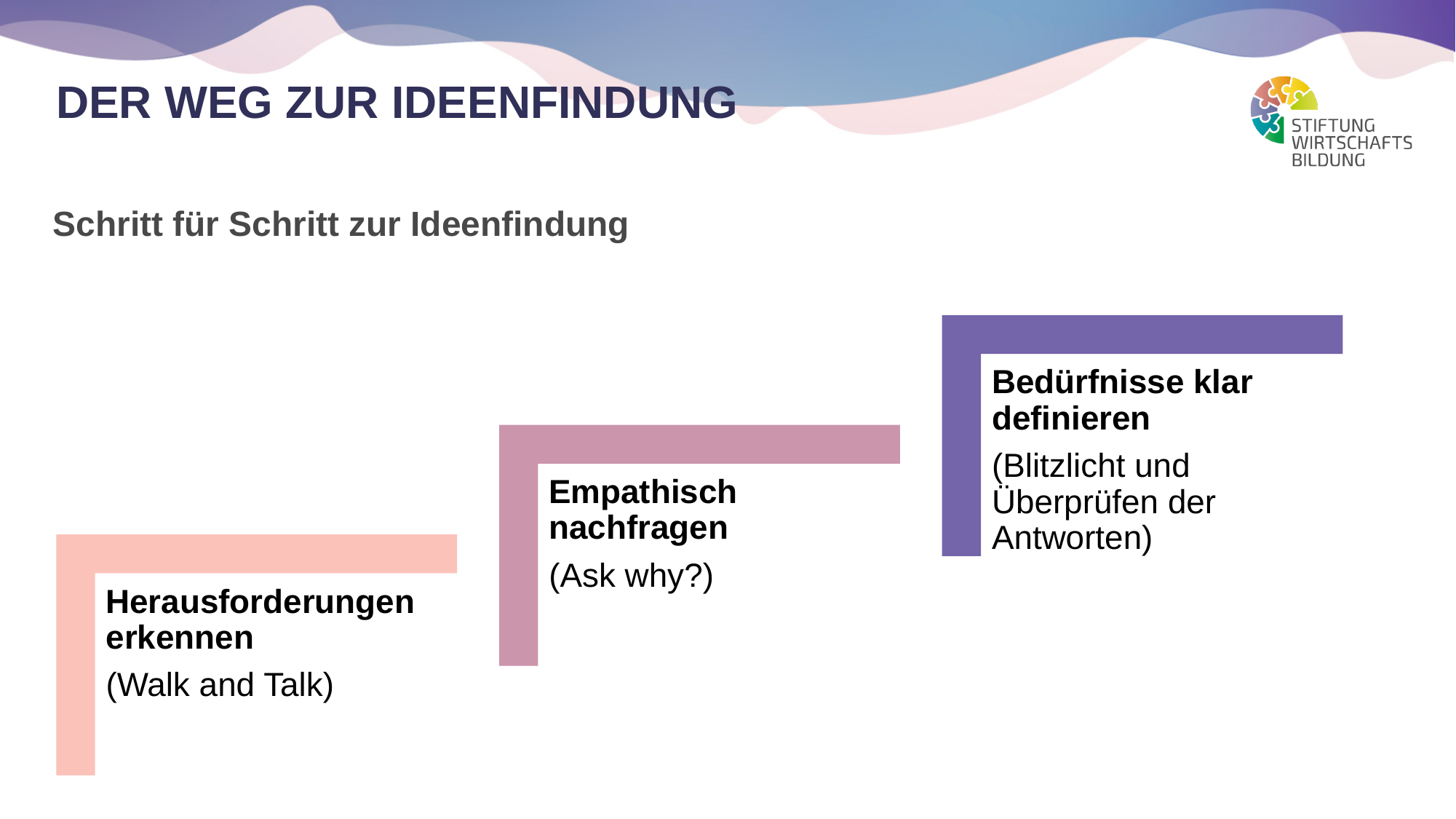

# Der Weg zur Ideenfindung
Schritt für Schritt zur Ideenfindung
Herausforderungen erkennen
(Walk and Talk)
Empathisch nachfragen
(Ask why?)
Bedürfnisse klar definieren
(Blitzlicht und Überprüfen der Antworten)